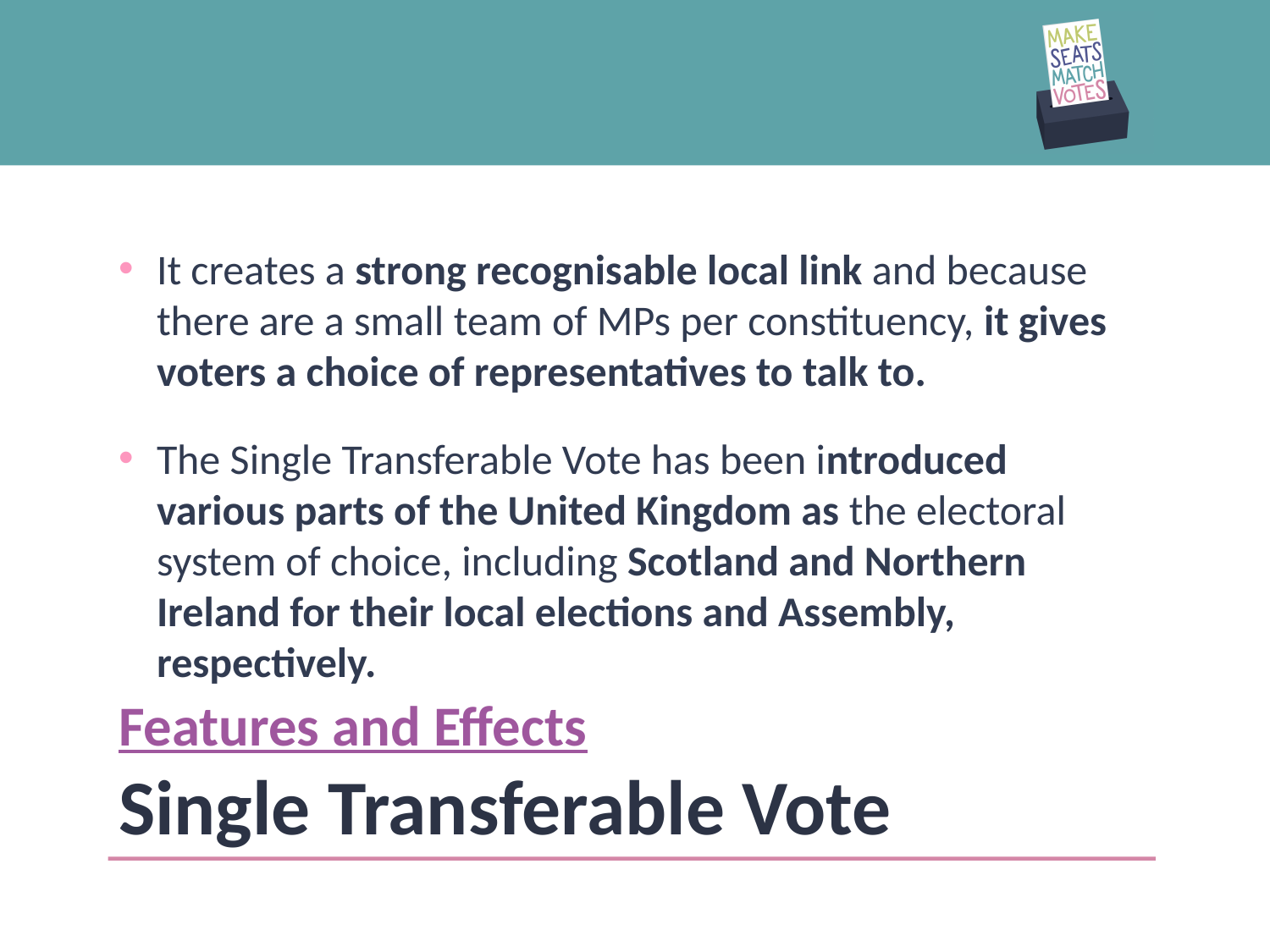

It creates a strong recognisable local link and because there are a small team of MPs per constituency, it gives voters a choice of representatives to talk to.

The Single Transferable Vote has been introduced various parts of the United Kingdom as the electoral system of choice, including Scotland and Northern Ireland for their local elections and Assembly, respectively.
# Features and Effects Single Transferable Vote